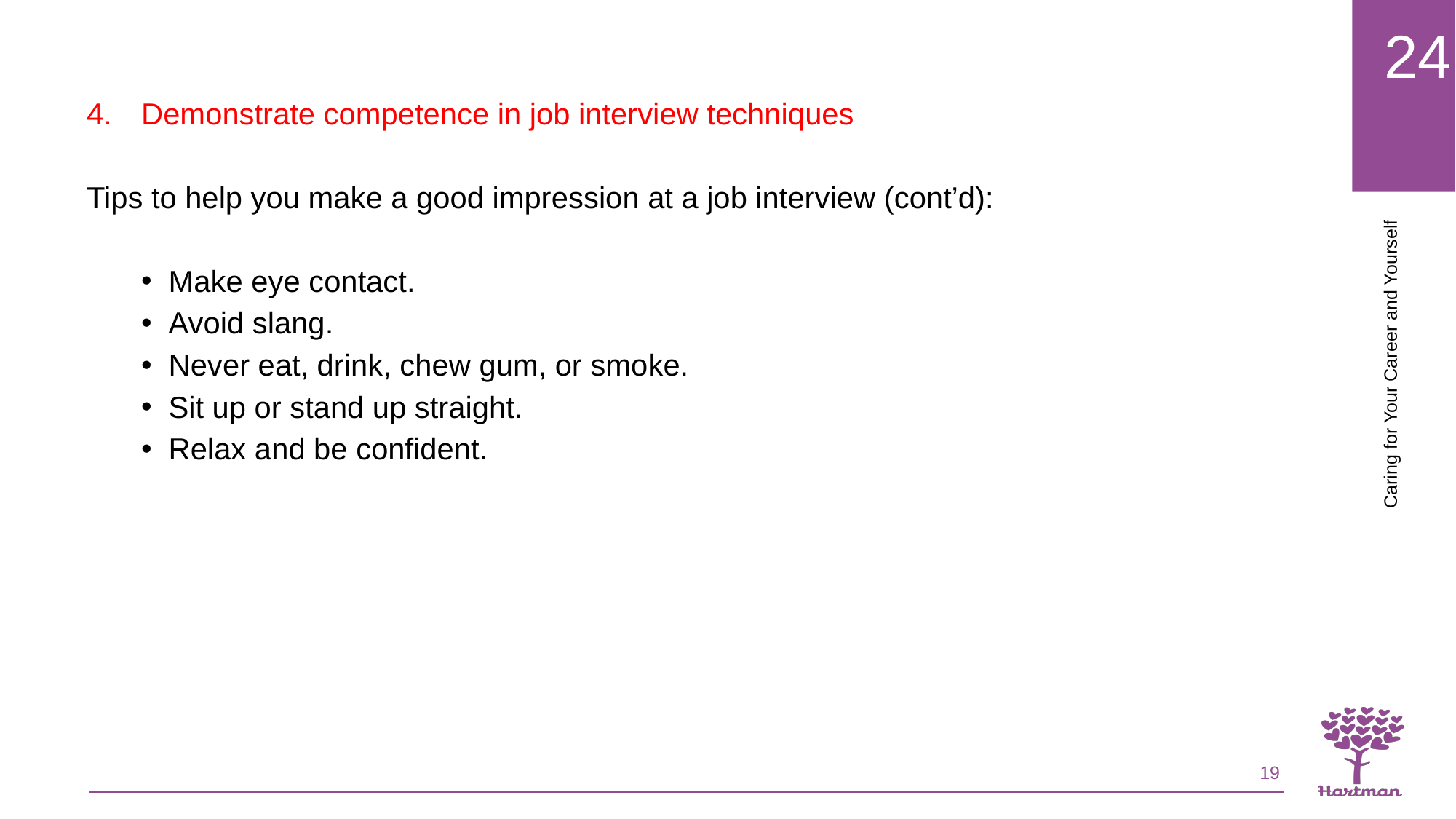

Demonstrate competence in job interview techniques

Tips to help you make a good impression at a job interview (cont’d):

Make eye contact.
Avoid slang.
Never eat, drink, chew gum, or smoke.
Sit up or stand up straight.
Relax and be confident.

19